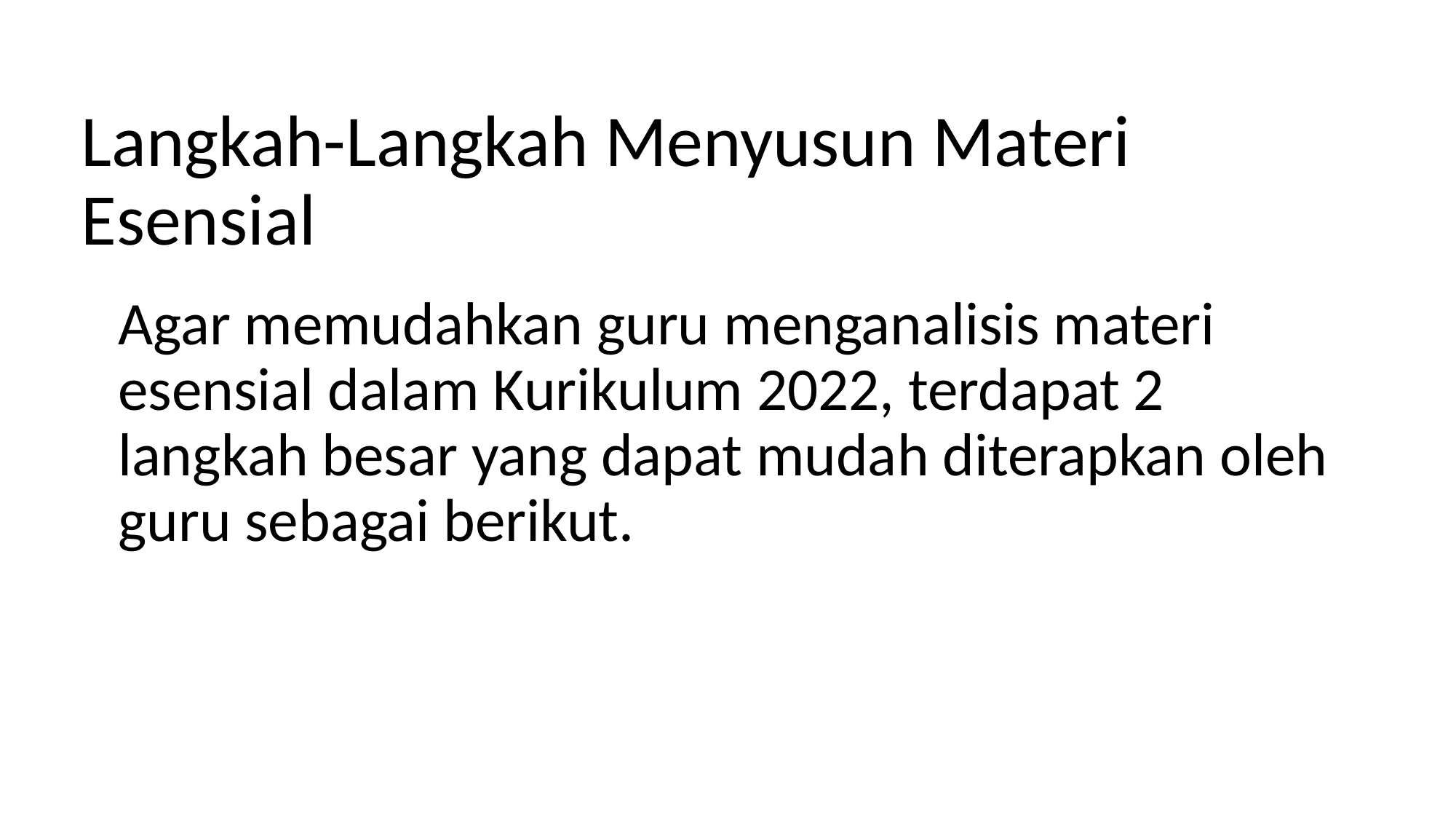

# Langkah-Langkah Menyusun Materi Esensial
Agar memudahkan guru menganalisis materi esensial dalam Kurikulum 2022, terdapat 2 langkah besar yang dapat mudah diterapkan oleh guru sebagai berikut.